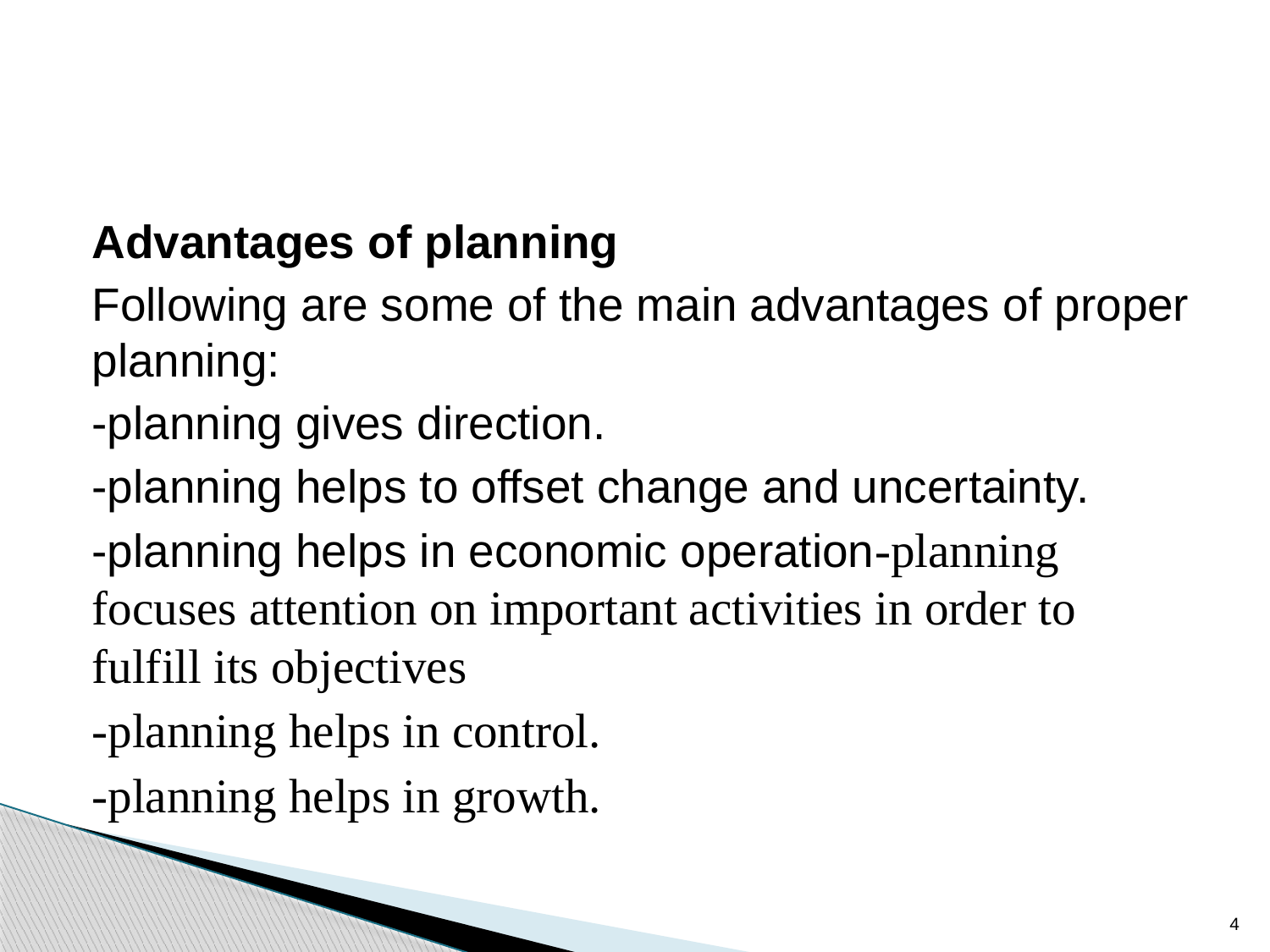

Advantages of planning
Following are some of the main advantages of proper planning:
-planning gives direction.
-planning helps to offset change and uncertainty.
-planning helps in economic operation-planning focuses attention on important activities in order to fulfill its objectives
-planning helps in control.
-planning helps in growth.
4